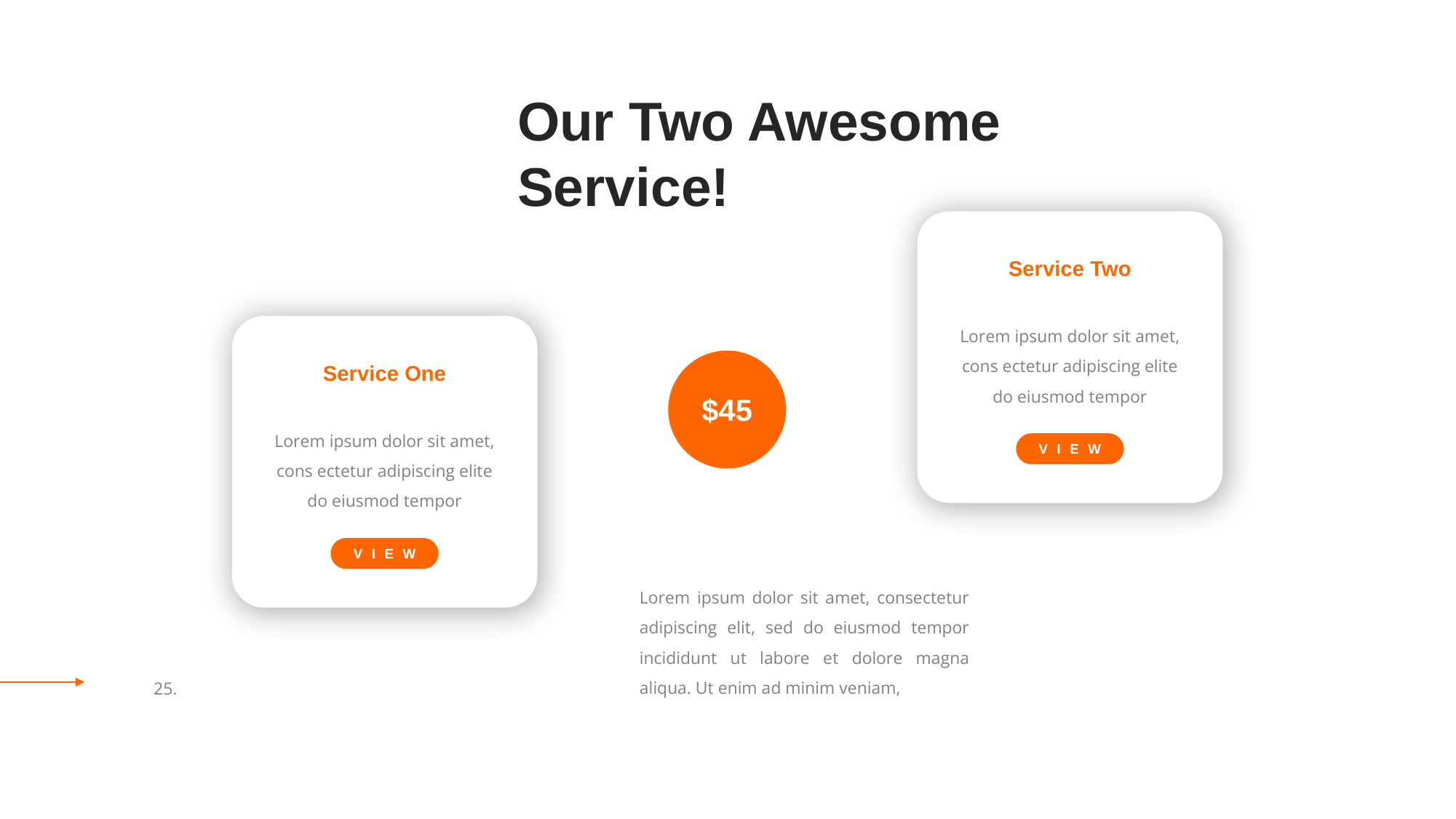

Our Two Awesome Service!

Service Two
Lorem ipsum dolor sit amet, cons ectetur adipiscing elite do eiusmod tempor
VIEW

Service One
Lorem ipsum dolor sit amet, cons ectetur adipiscing elite do eiusmod tempor
VIEW

$45
Lorem ipsum dolor sit amet, consectetur adipiscing elit, sed do eiusmod tempor incididunt ut labore et dolore magna aliqua. Ut enim ad minim veniam,
25.